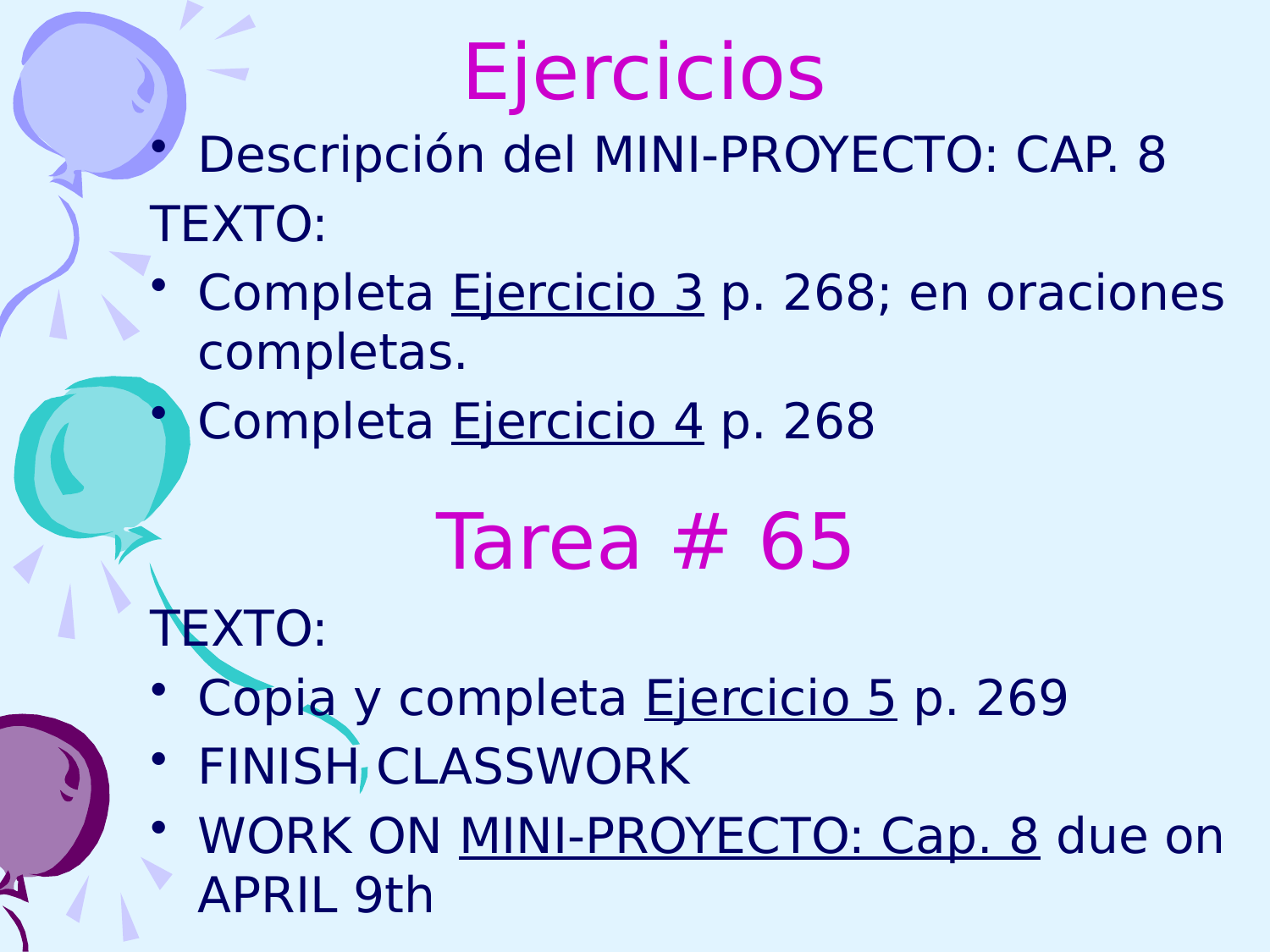

# Ejercicios
Descripción del MINI-PROYECTO: CAP. 8
TEXTO:
Completa Ejercicio 3 p. 268; en oraciones completas.
Completa Ejercicio 4 p. 268

TEXTO:
Copia y completa Ejercicio 5 p. 269
FINISH CLASSWORK
WORK ON MINI-PROYECTO: Cap. 8 due on APRIL 9th
Tarea # 65